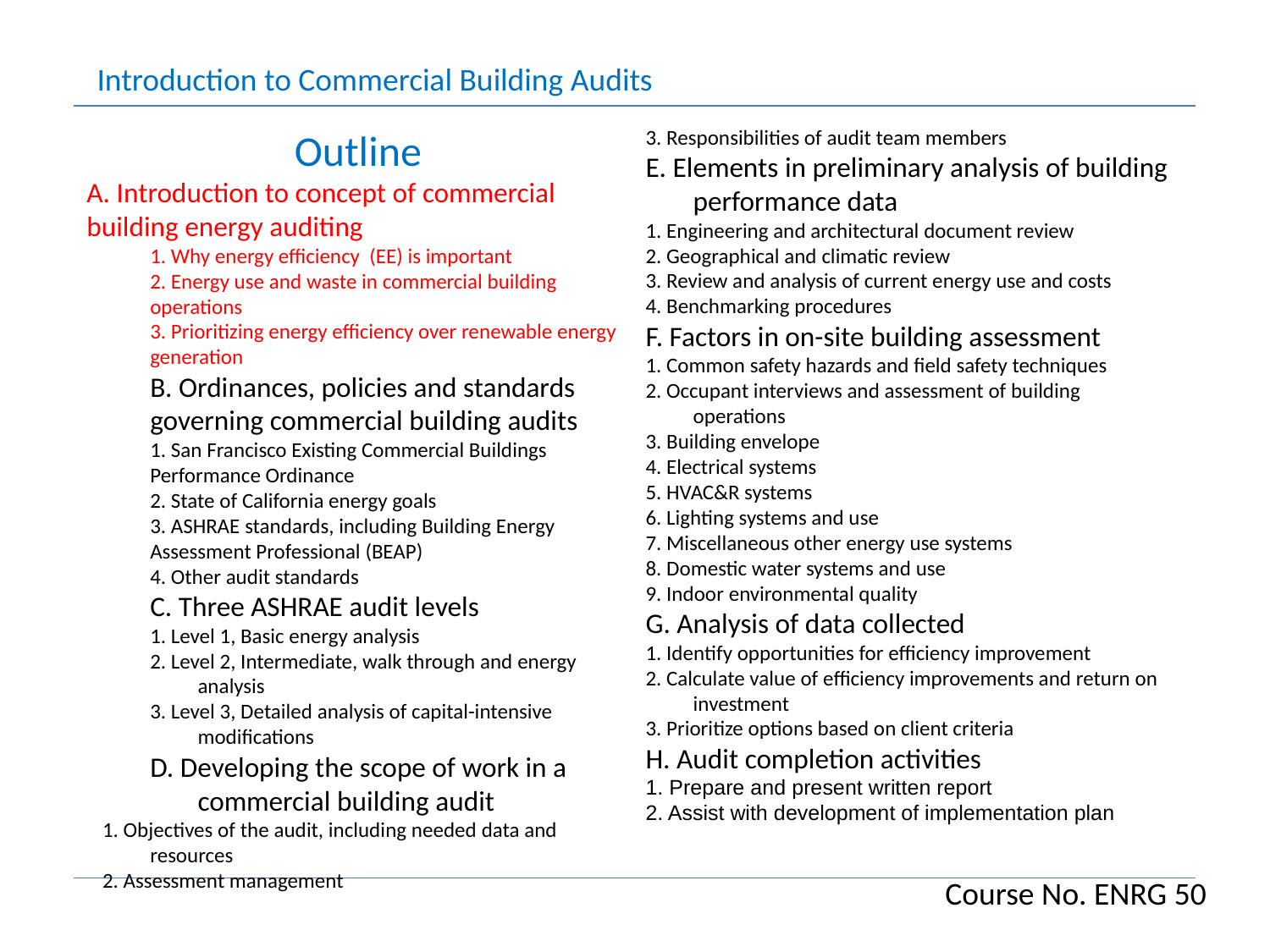

Introduction to Commercial Building Audits
Outline
A. Introduction to concept of commercial building energy auditing
1. Why energy efficiency  (EE) is important
2. Energy use and waste in commercial building operations
3. Prioritizing energy efficiency over renewable energy generation
B. Ordinances, policies and standards governing commercial building audits
1. San Francisco Existing Commercial Buildings Performance Ordinance
2. State of California energy goals
3. ASHRAE standards, including Building Energy Assessment Professional (BEAP)
4. Other audit standards
C. Three ASHRAE audit levels
1. Level 1, Basic energy analysis
2. Level 2, Intermediate, walk through and energy analysis
3. Level 3, Detailed analysis of capital-intensive modifications
D. Developing the scope of work in a commercial building audit
1. Objectives of the audit, including needed data and resources
2. Assessment management
3. Responsibilities of audit team members
E. Elements in preliminary analysis of building performance data
1. Engineering and architectural document review
2. Geographical and climatic review
3. Review and analysis of current energy use and costs
4. Benchmarking procedures
F. Factors in on-site building assessment
1. Common safety hazards and field safety techniques
2. Occupant interviews and assessment of building operations
3. Building envelope
4. Electrical systems
5. HVAC&R systems
6. Lighting systems and use
7. Miscellaneous other energy use systems
8. Domestic water systems and use
9. Indoor environmental quality
G. Analysis of data collected
1. Identify opportunities for efficiency improvement
2. Calculate value of efficiency improvements and return on investment
3. Prioritize options based on client criteria
H. Audit completion activities
1. Prepare and present written report
2. Assist with development of implementation plan
Course No. ENRG 50